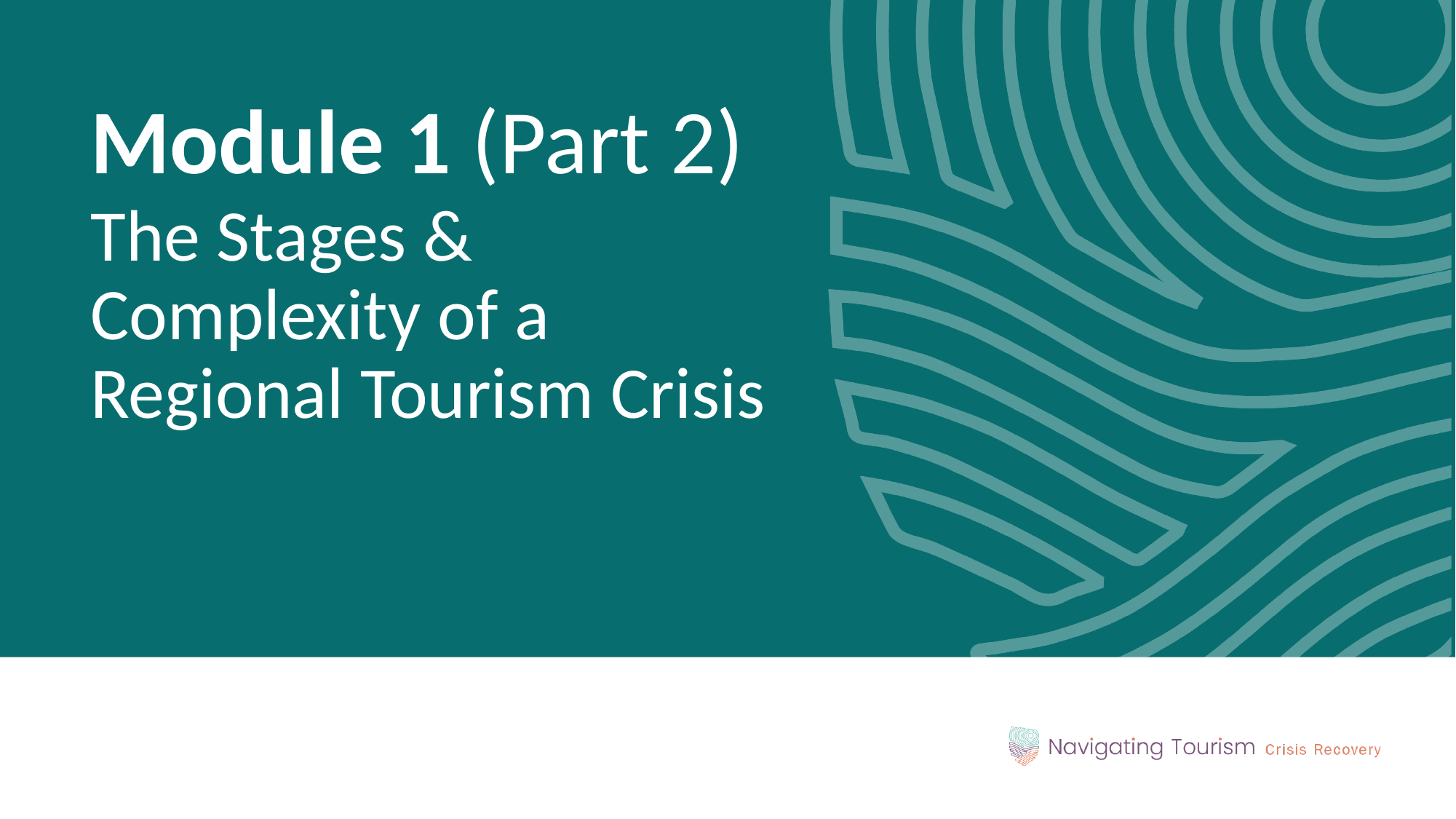

Module 1 (Part 2)
The Stages & Complexity of a Regional Tourism Crisis